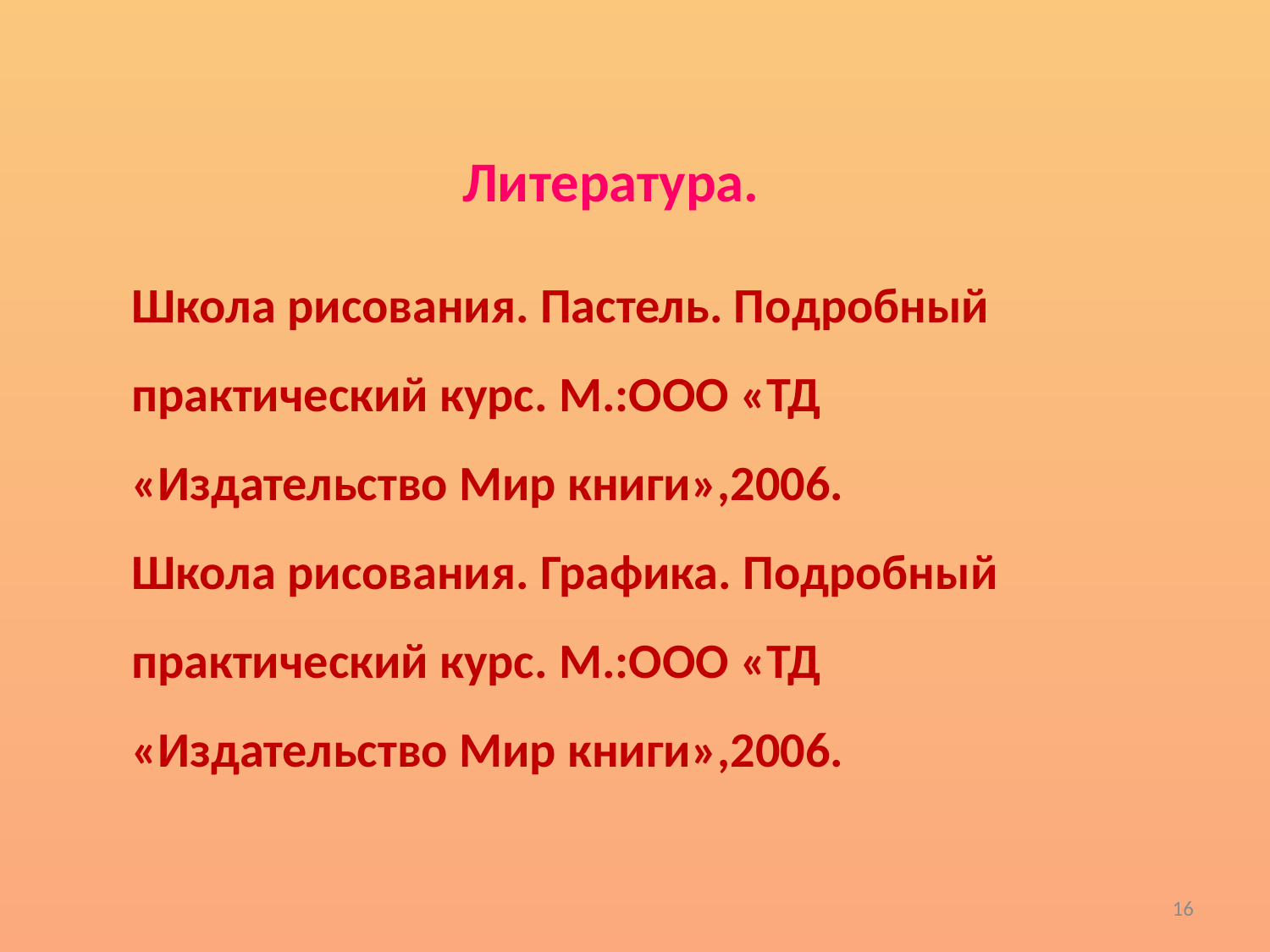

Литература.
Школа рисования. Пастель. Подробный практический курс. М.:ООО «ТД «Издательство Мир книги»,2006.
Школа рисования. Графика. Подробный практический курс. М.:ООО «ТД «Издательство Мир книги»,2006.
16